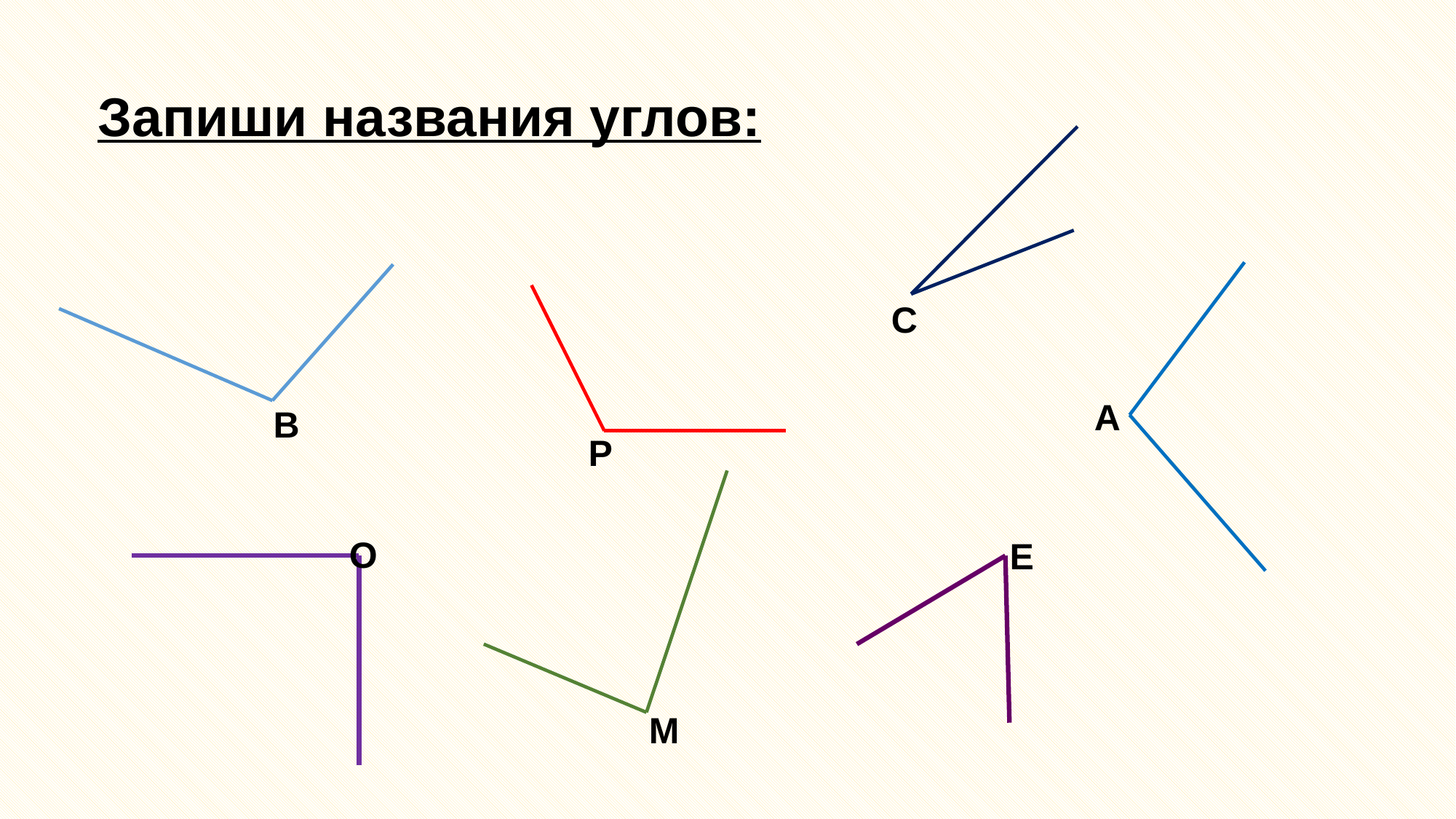

Запиши названия углов:

С
А
В
Р
О
Е
М